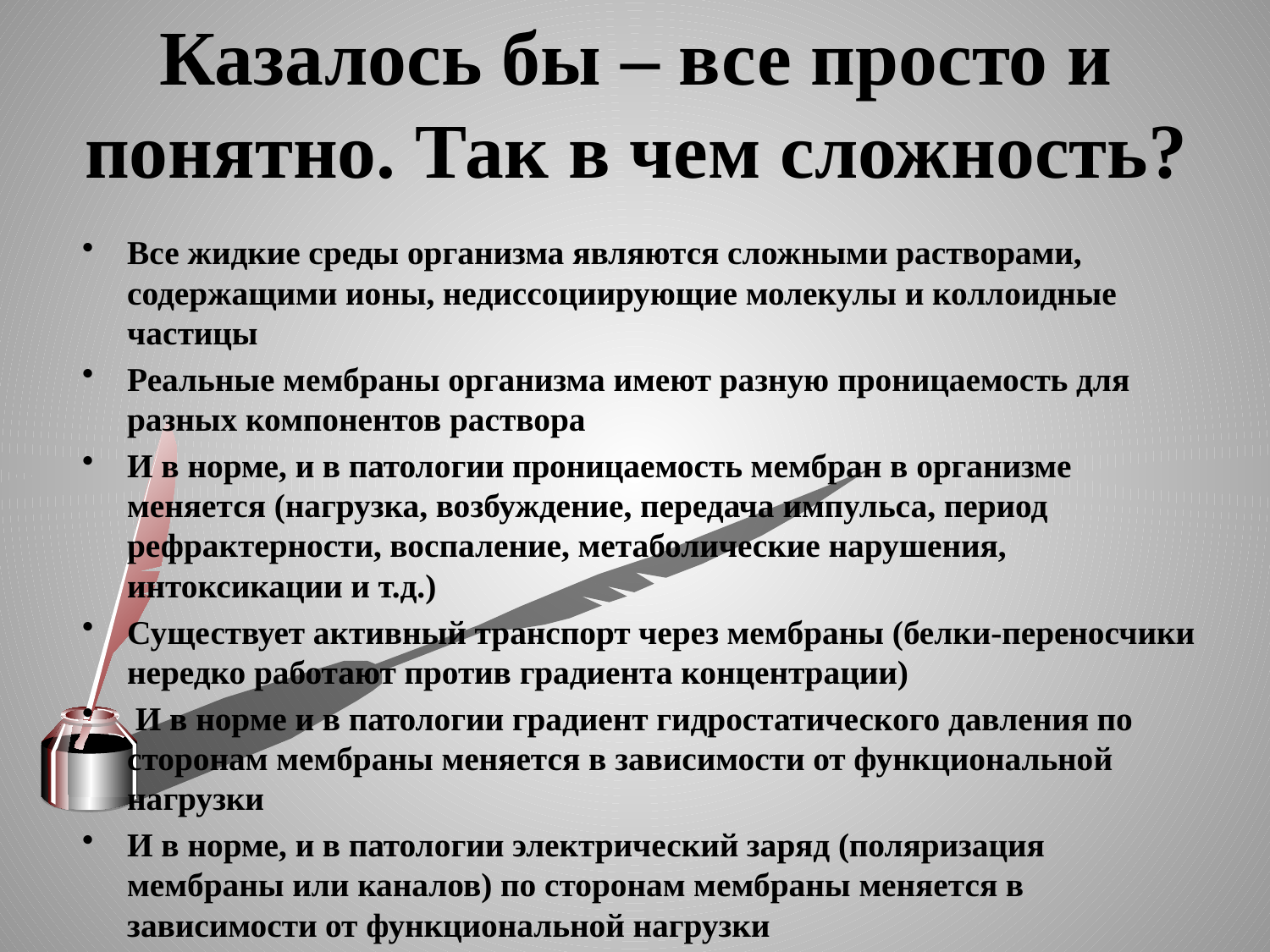

# Казалось бы – все просто и понятно. Так в чем сложность?

Все жидкие среды организма являются сложными растворами, содержащими ионы, недиссоциирующие молекулы и коллоидные частицы
Реальные мембраны организма имеют разную проницаемость для разных компонентов раствора
И в норме, и в патологии проницаемость мембран в организме меняется (нагрузка, возбуждение, передача импульса, период рефрактерности, воспаление, метаболические нарушения, интоксикации и т.д.)
Существует активный транспорт через мембраны (белки-переносчики нередко работают против градиента концентрации)
 И в норме и в патологии градиент гидростатического давления по сторонам мембраны меняется в зависимости от функциональной нагрузки
И в норме, и в патологии электрический заряд (поляризация мембраны или каналов) по сторонам мембраны меняется в зависимости от функциональной нагрузки